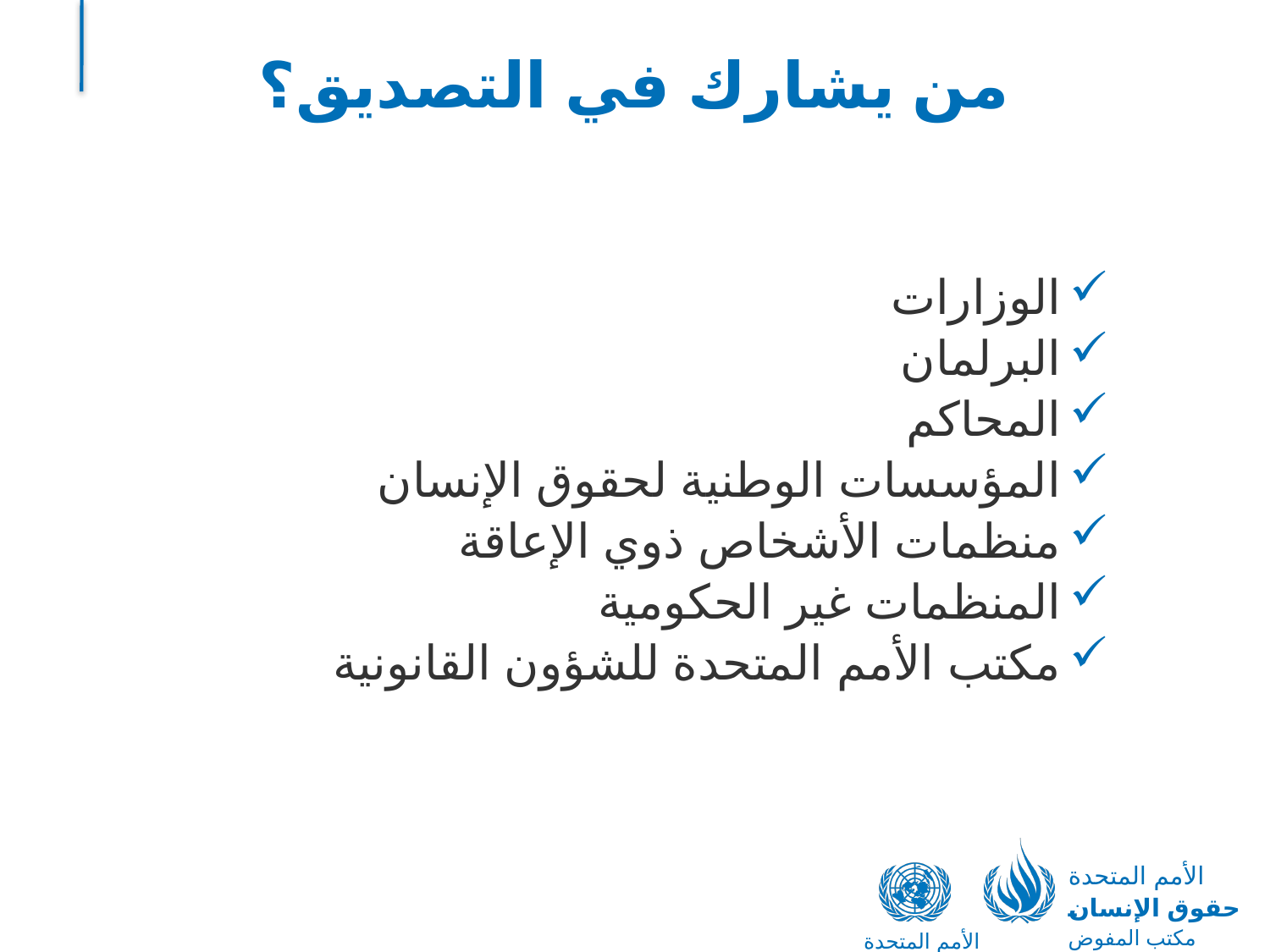

# من يشارك في التصديق؟

الوزارات
البرلمان
المحاكم
المؤسسات الوطنية لحقوق الإنسان
منظمات الأشخاص ذوي الإعاقة
المنظمات غير الحكومية
مكتب الأمم المتحدة للشؤون القانونية
الأمم المتحدة
حقوق الإنسان
مكتب المفوض السامي
الأمم المتحدة